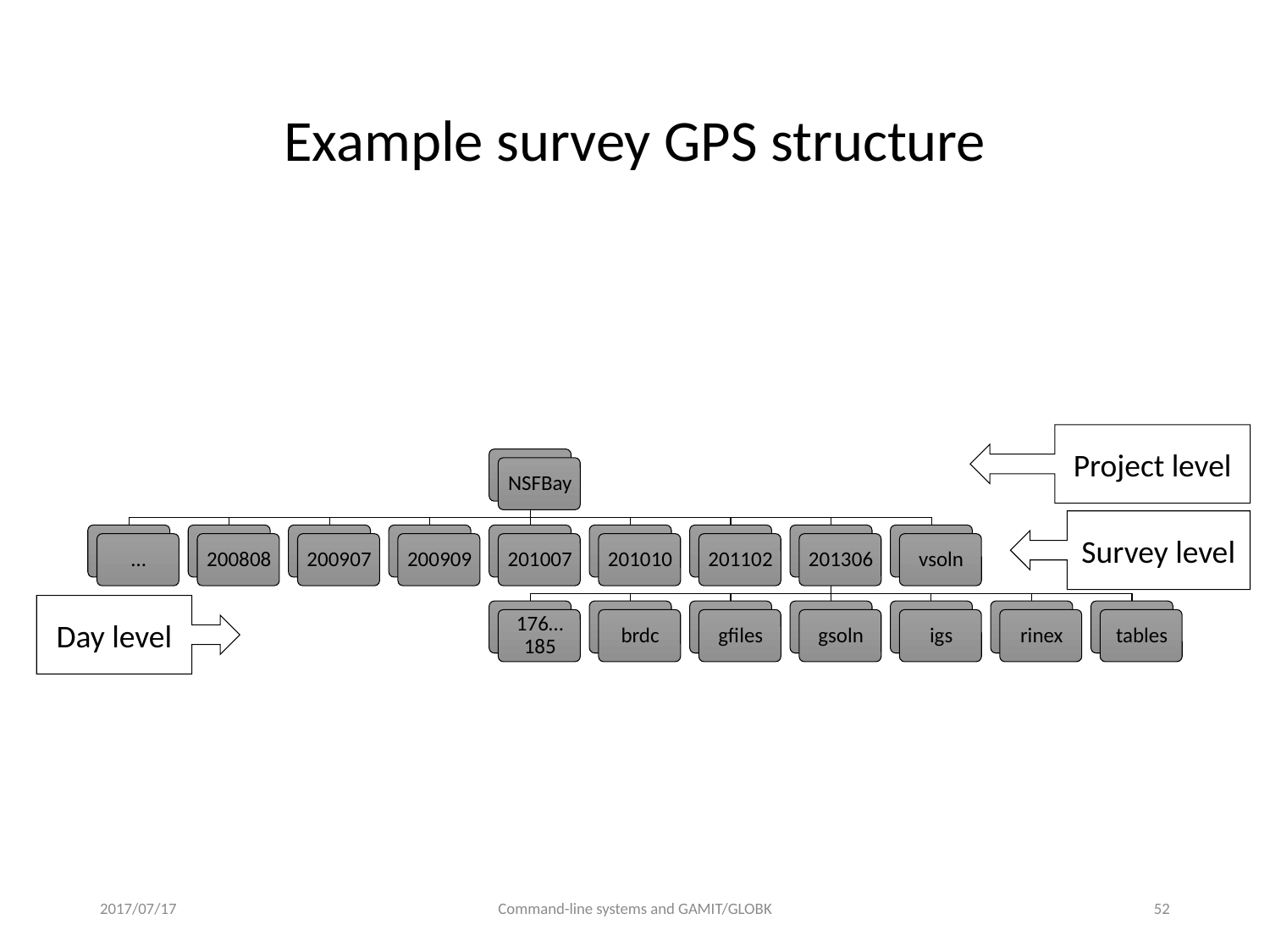

# Example survey GPS structure
NSFBay
…
200808
200907
200909
201007
201010
201102
201306
176…185
brdc
gfiles
gsoln
igs
rinex
tables
vsoln
Project level
Survey level
Day level
2017/07/17
Command-line systems and GAMIT/GLOBK
52